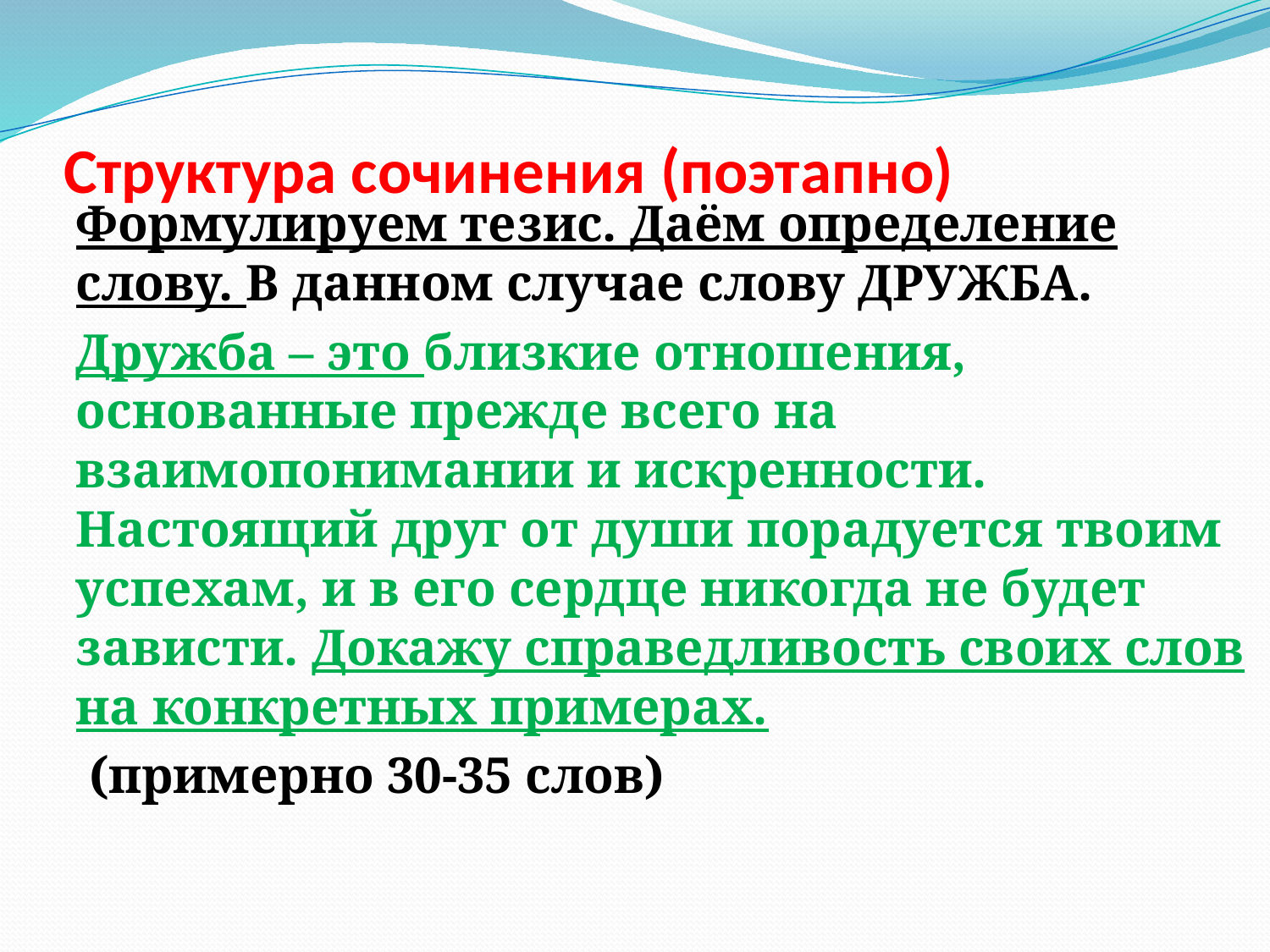

# Структура сочинения (поэтапно)
Формулируем тезис. Даём определение слову. В данном случае слову ДРУЖБА.
Дружба – это близкие отношения, основанные прежде всего на взаимопонимании и искренности. Настоящий друг от души порадуется твоим успехам, и в его сердце никогда не будет зависти. Докажу справедливость своих слов на конкретных примерах.
 (примерно 30-35 слов)